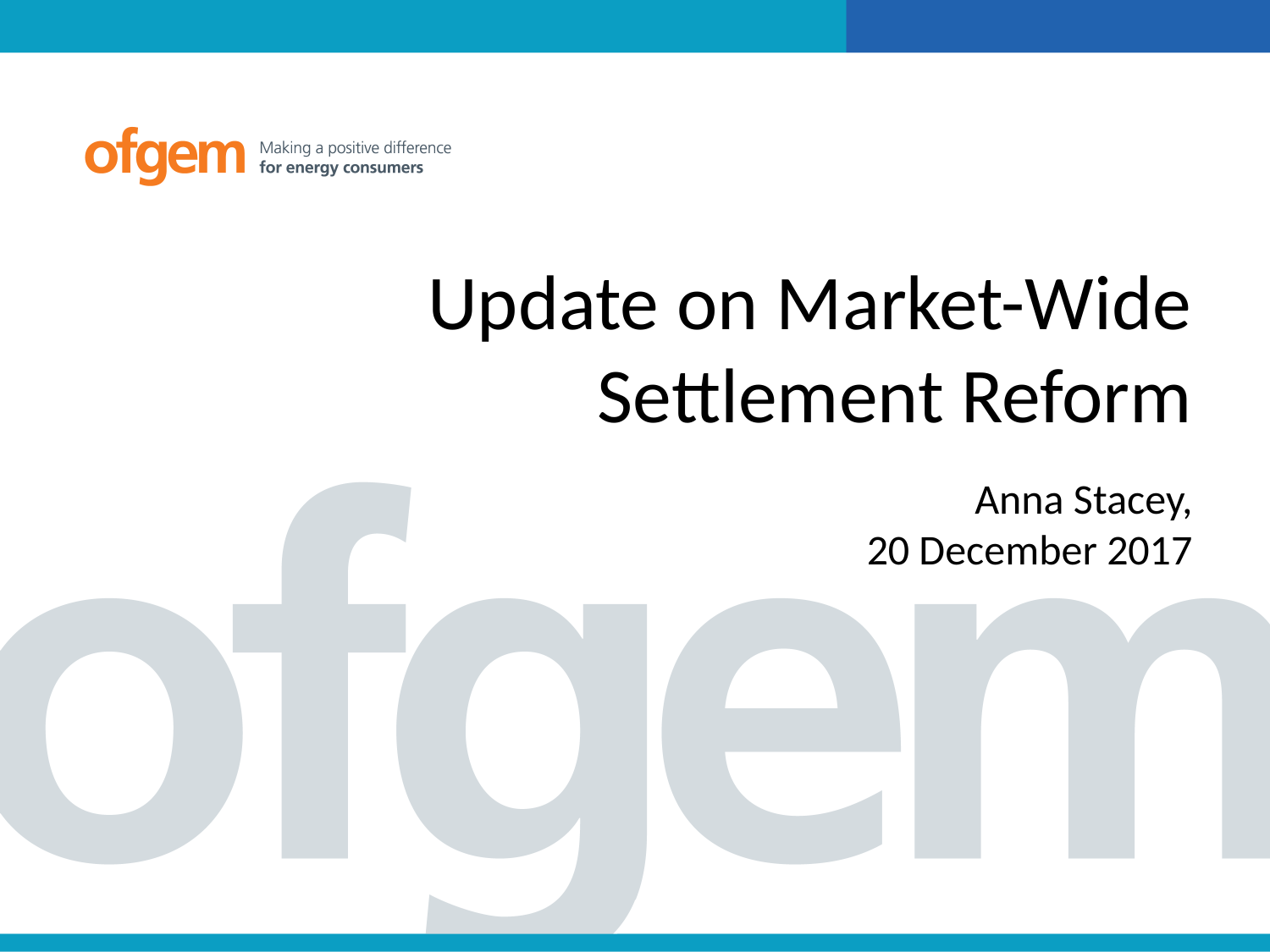

Update on Market-Wide Settlement Reform

Anna Stacey,
20 December 2017